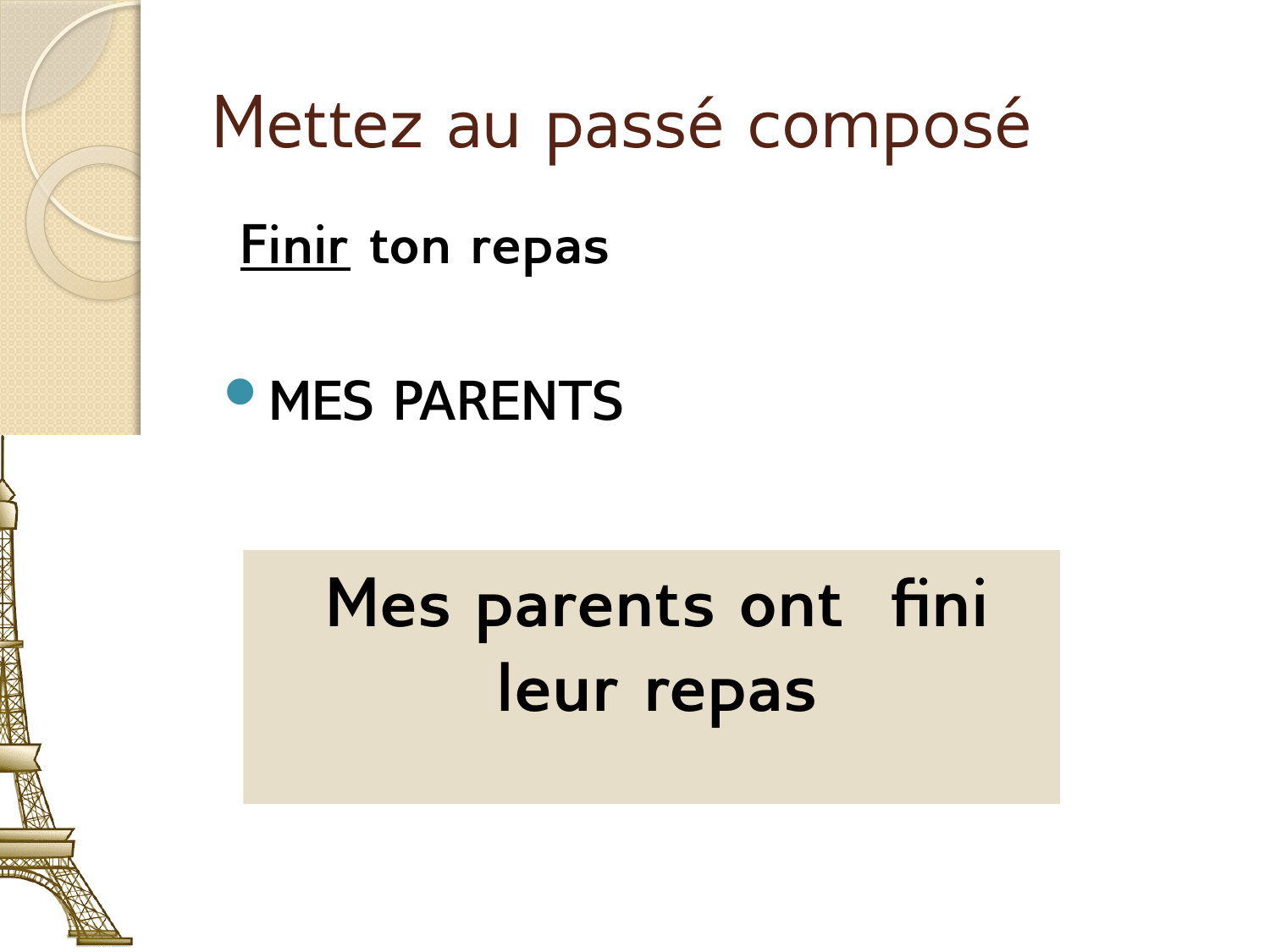

# Mettez au passé composé
 Finir ton repas

MES PARENTS
Mes parents ont  fini leur repas